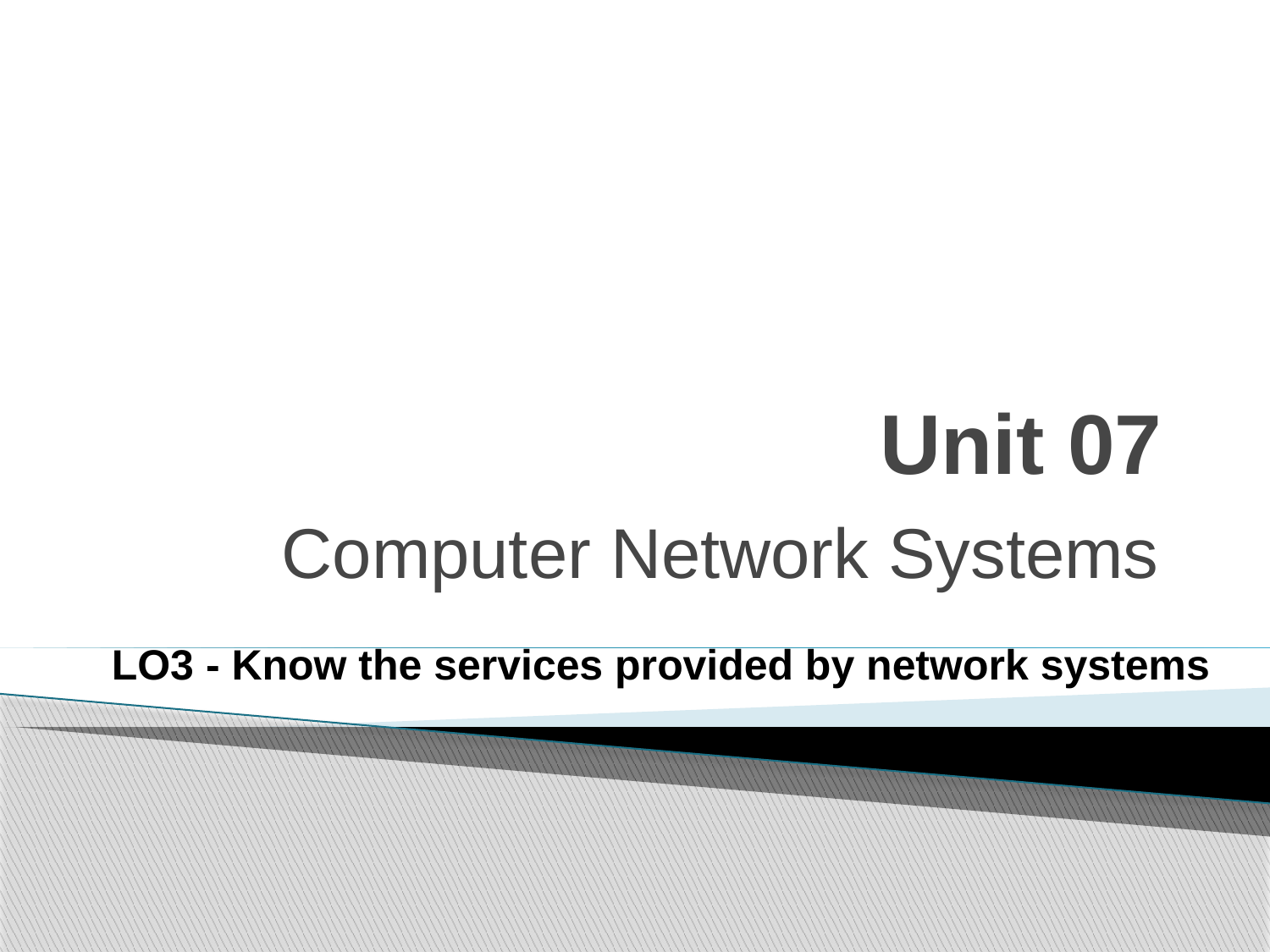

# Unit 07
Computer Network Systems
LO3 - Know the services provided by network systems